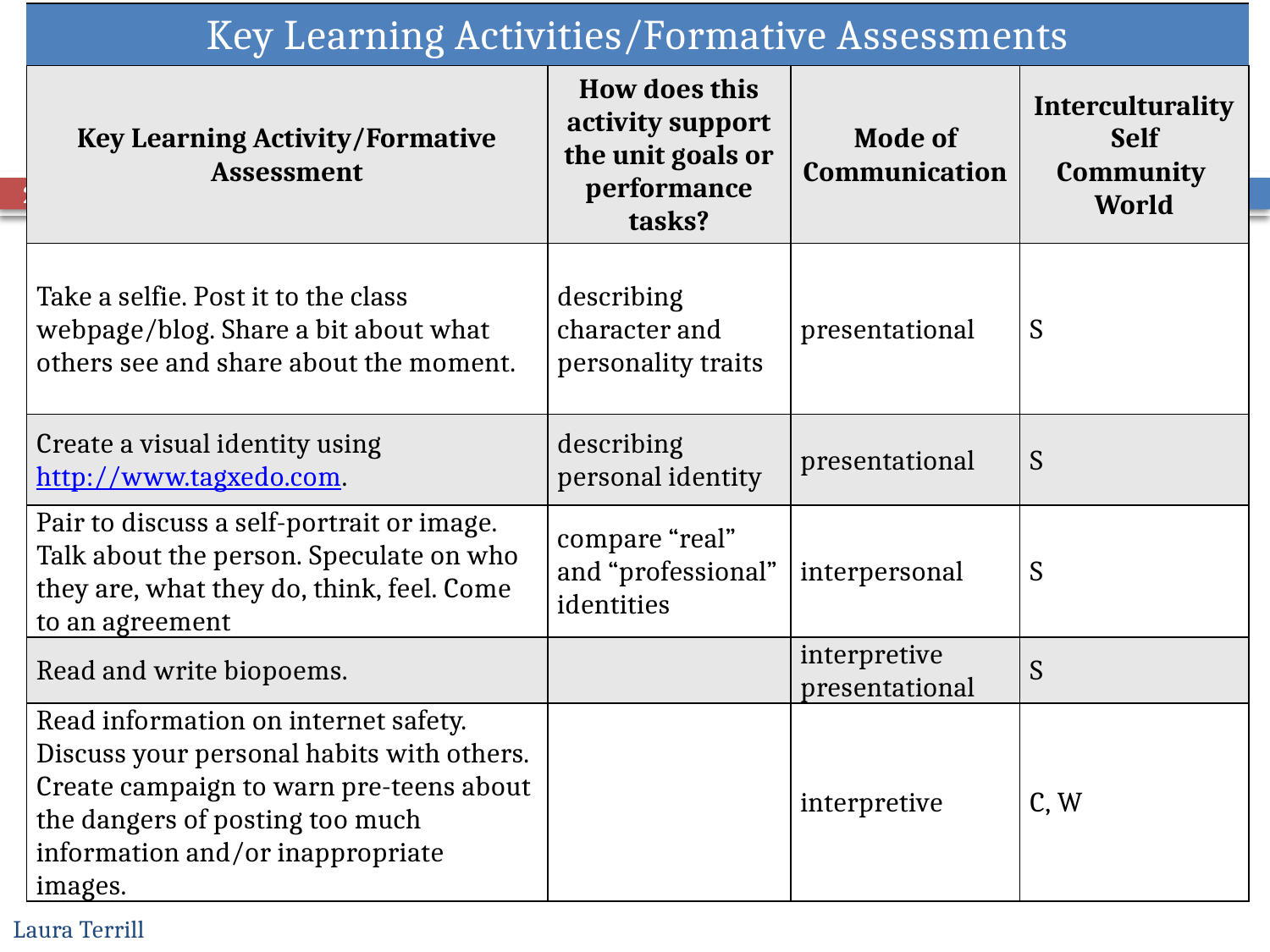

| Key Learning Activities/Formative Assessments |  |  |  |
| --- | --- | --- | --- |
| Key Learning Activity/Formative Assessment | How does this activity support the unit goals or performance tasks? | Mode of Communication | Interculturality Self Community World |
| Take a selfie. Post it to the class webpage/blog. Share a bit about what others see and share about the moment. | describing character and personality traits | presentational | S |
| Create a visual identity using http://www.tagxedo.com. | describing personal identity | presentational | S |
| Pair to discuss a self-portrait or image. Talk about the person. Speculate on who they are, what they do, think, feel. Come to an agreement | compare “real” and “professional” identities | interpersonal | S |
| Read and write biopoems. |  | interpretive presentational | S |
| Read information on internet safety. Discuss your personal habits with others. Create campaign to warn pre-teens about the dangers of posting too much information and/or inappropriate images. |  | interpretive | C, W |
24
Laura Terrill